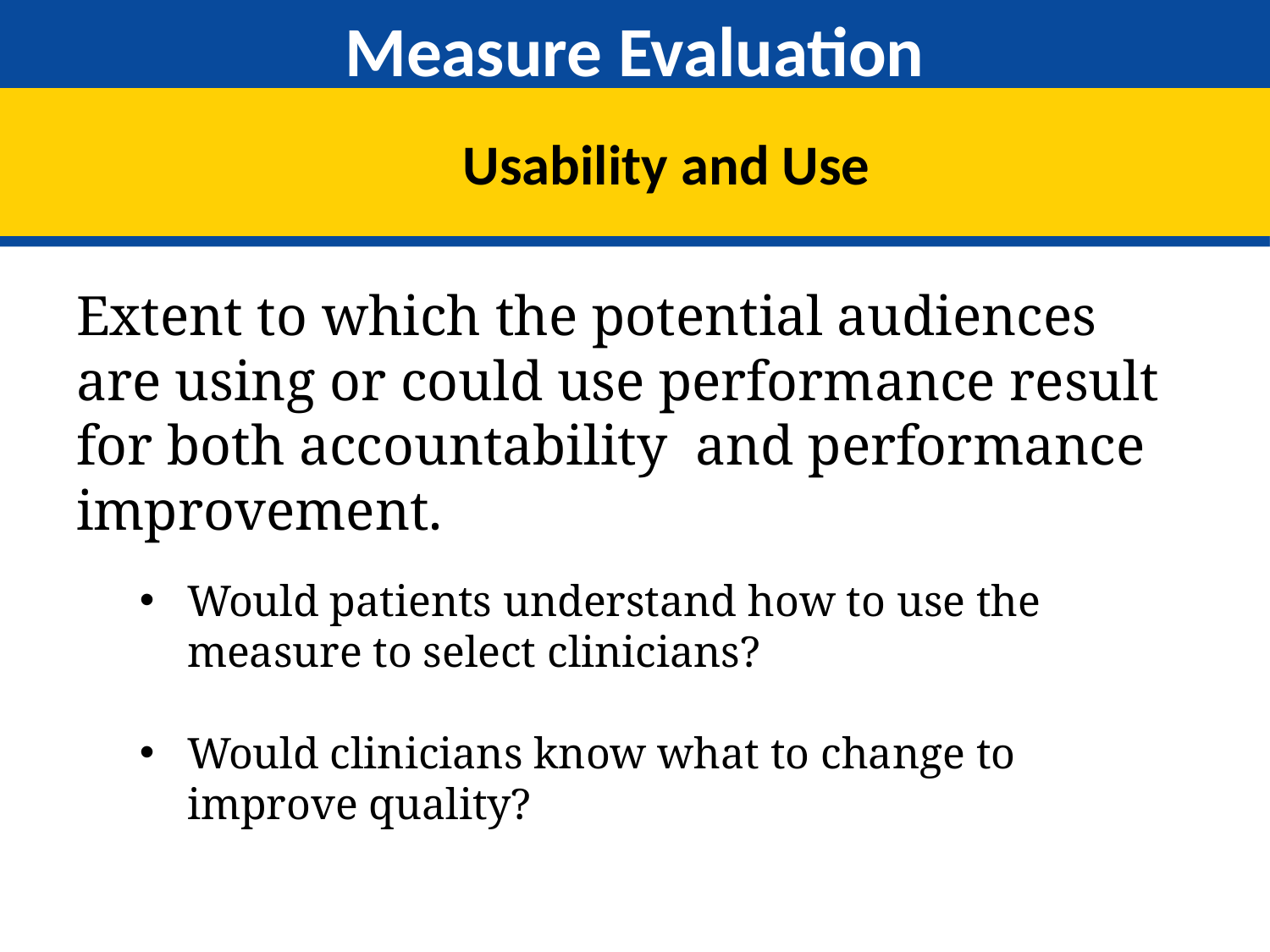

# Measure Evaluation
Usability and Use
Extent to which the potential audiences are using or could use performance result for both accountability  and performance improvement.
Would patients understand how to use the measure to select clinicians?

Would clinicians know what to change to improve quality?